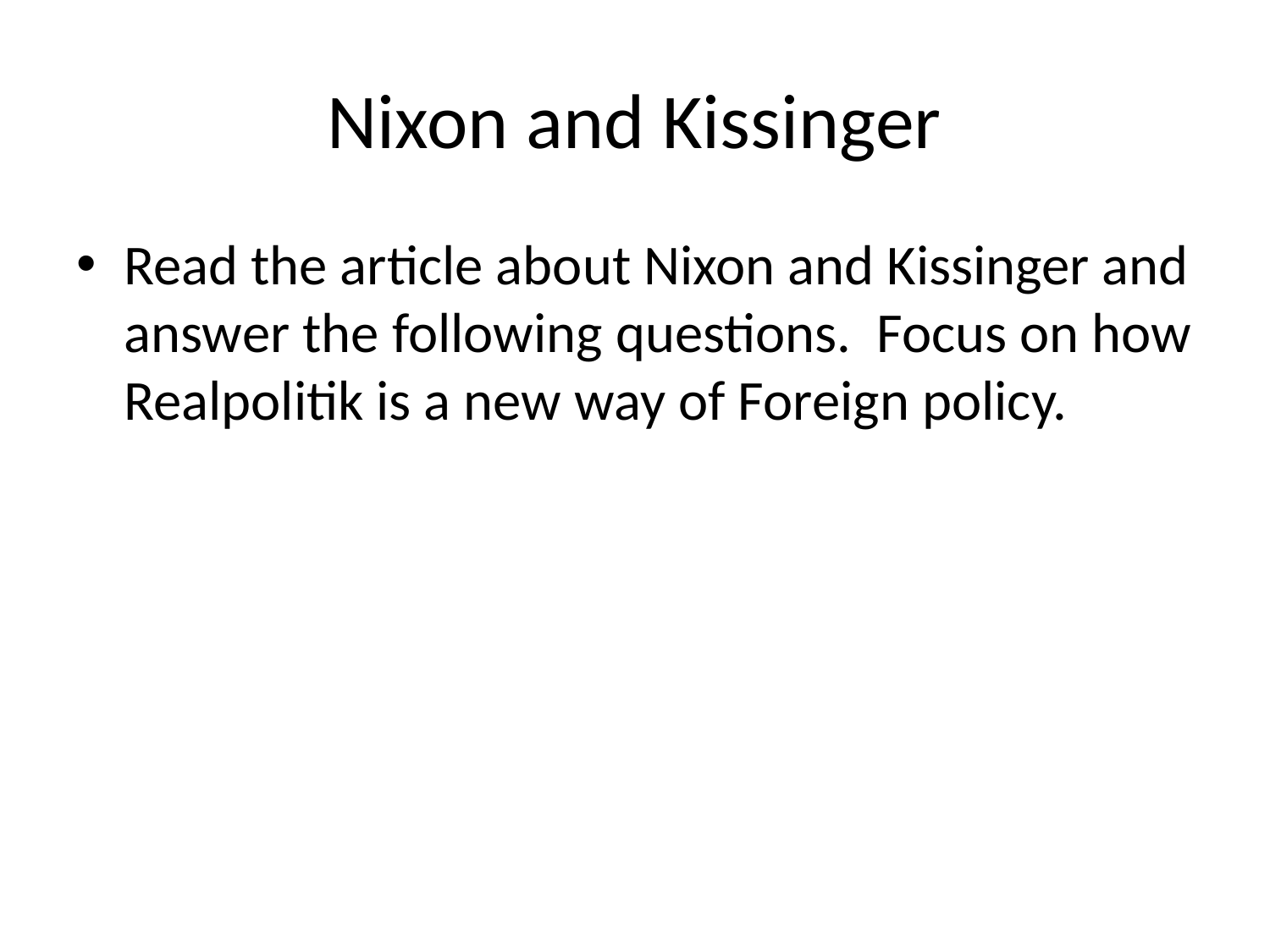

# Nixon and Kissinger
Read the article about Nixon and Kissinger and answer the following questions.  Focus on how Realpolitik is a new way of Foreign policy.